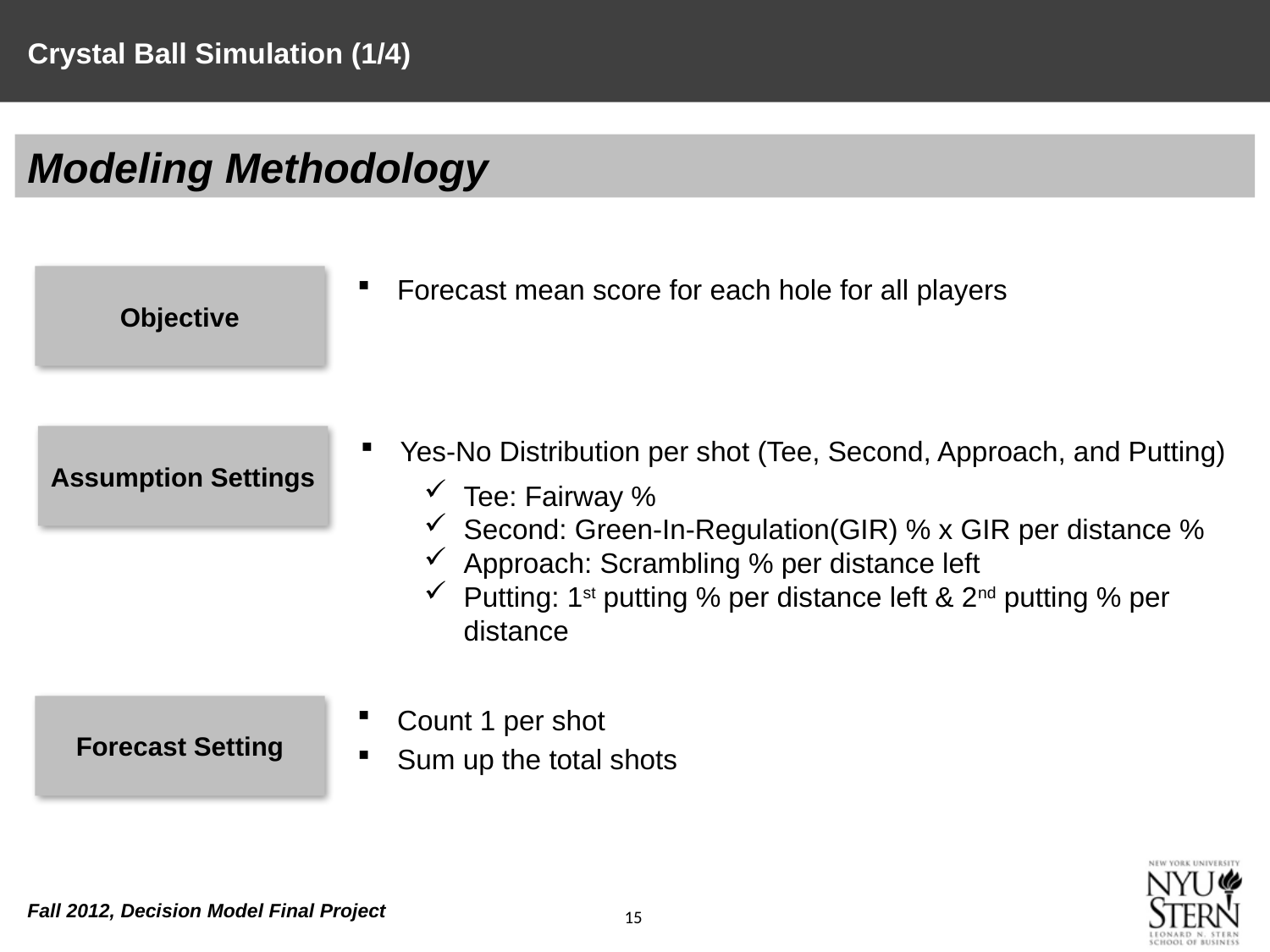

# Crystal Ball Simulation (1/4)

Modeling Methodology
Objective
Forecast mean score for each hole for all players
Assumption Settings
Yes-No Distribution per shot (Tee, Second, Approach, and Putting)

Tee: Fairway %
Second: Green-In-Regulation(GIR) % x GIR per distance %
Approach: Scrambling % per distance left
Putting: 1st putting % per distance left & 2nd putting % per distance
Forecast Setting
Count 1 per shot
Sum up the total shots